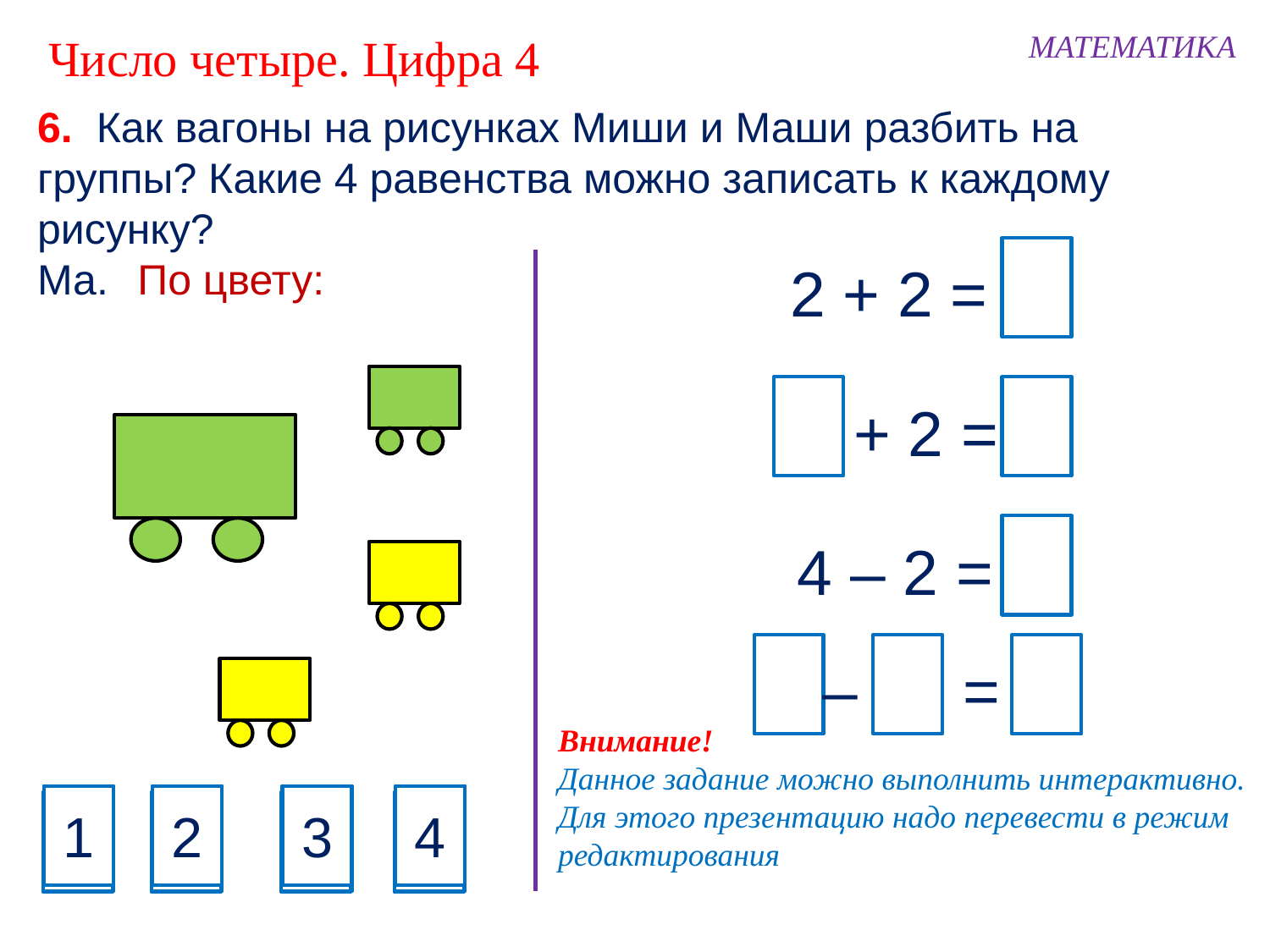

МАТЕМАТИКА
 Число четыре. Цифра 4
6.  Как вагоны на рисунках Миши и Маши разбить на группы? Какие 4 равенства можно записать к каждому рисунку?

2 + 2 =

+ 2 =

4 – 2 =

   –      =

Ма.
По цвету:

Внимание!
Данное задание можно выполнить интерактивно.
Для этого презентацию надо перевести в режим редактирования
1
2
3
4
1
2
3
4
1
2
3
4
1
2
3
4
1
2
3
4
1
2
3
4